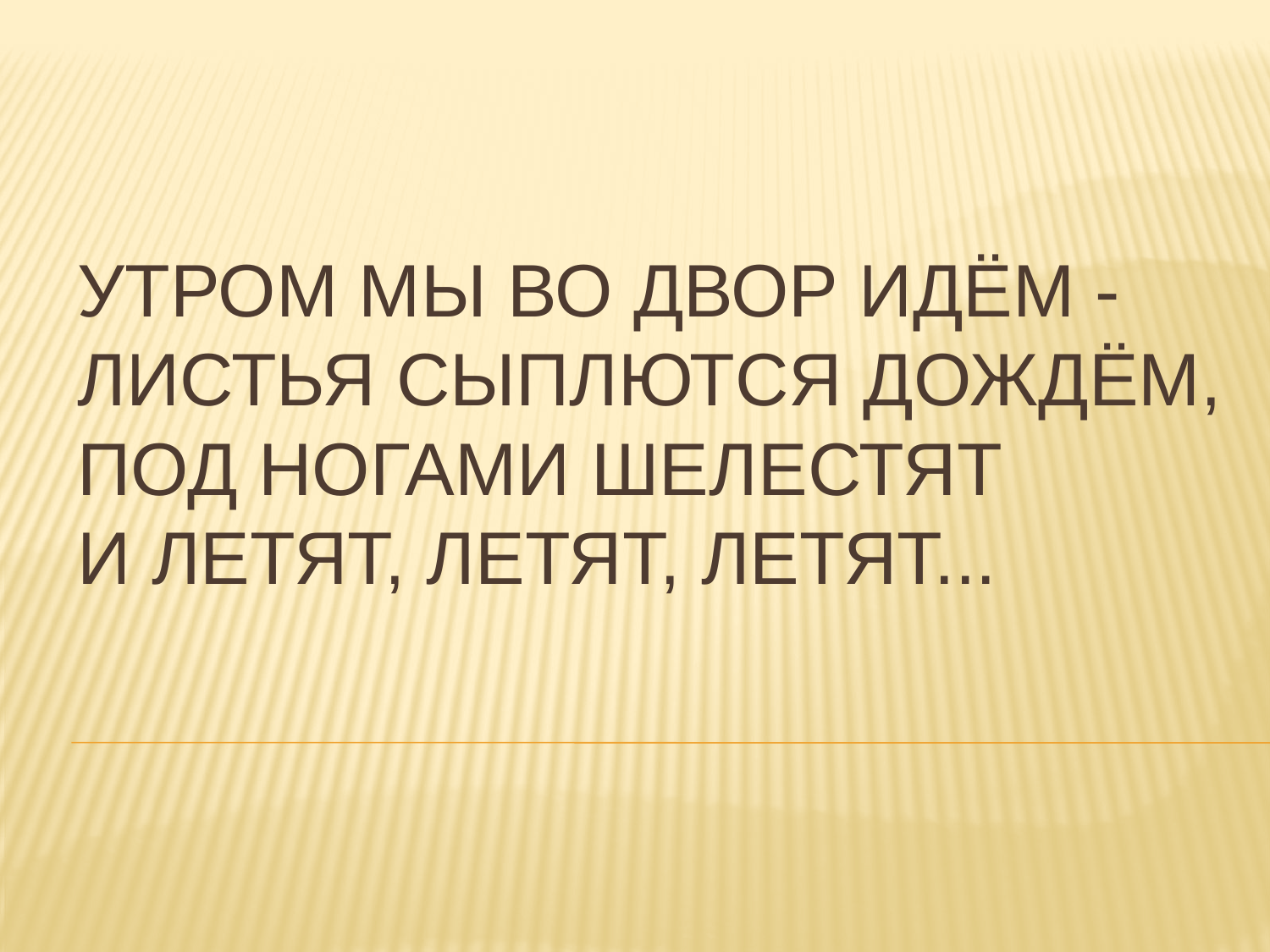

# Утром мы во двор идём - Листья сыплются дождём, Под ногами шелестят  И летят, летят, летят...